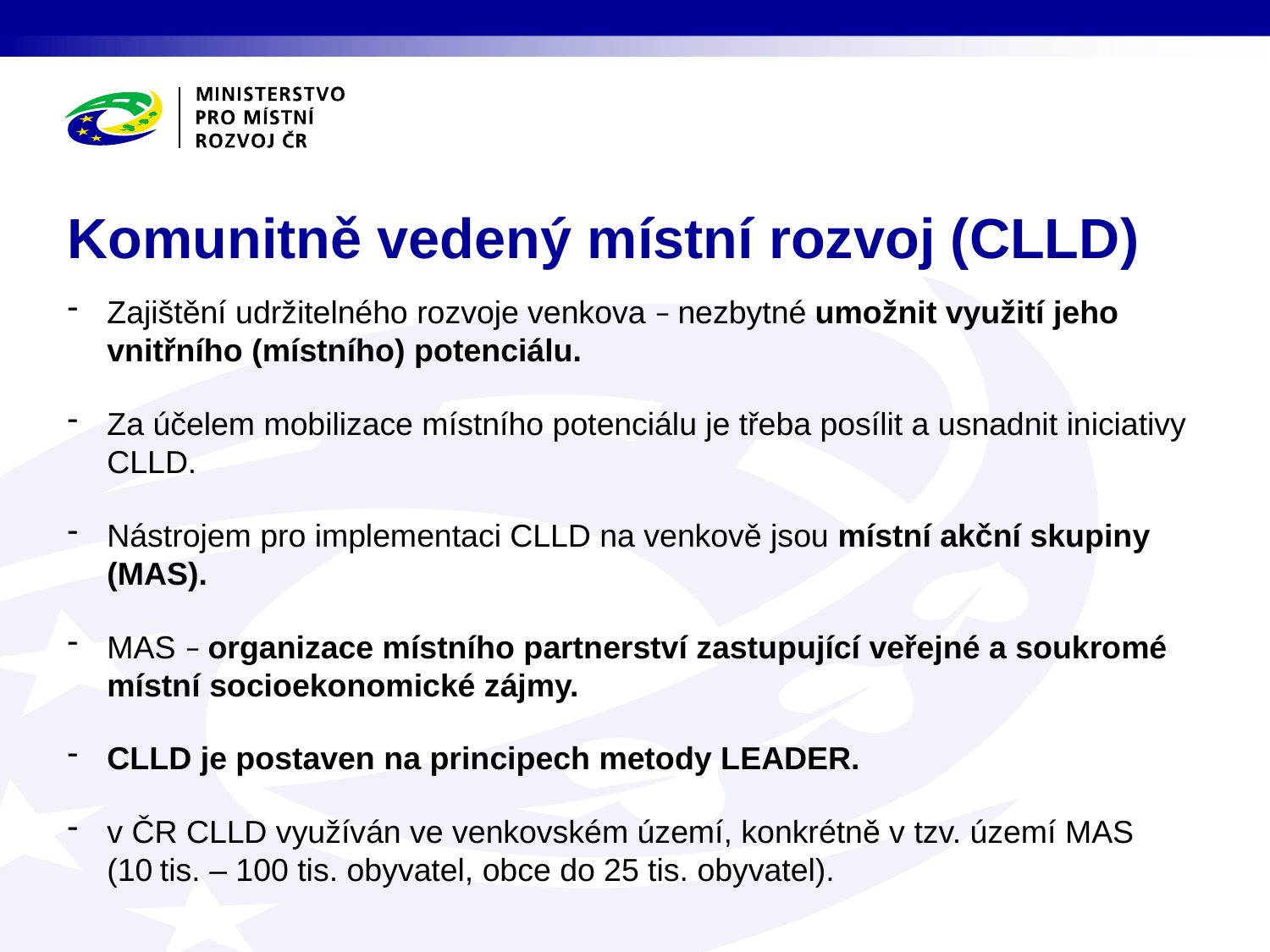

# Komunitně vedený místní rozvoj (CLLD)
Zajištění udržitelného rozvoje venkova – nezbytné umožnit využití jeho vnitřního (místního) potenciálu.
Za účelem mobilizace místního potenciálu je třeba posílit a usnadnit iniciativy CLLD.
Nástrojem pro implementaci CLLD na venkově jsou místní akční skupiny (MAS).
MAS – organizace místního partnerství zastupující veřejné a soukromé místní socioekonomické zájmy.
CLLD je postaven na principech metody LEADER.
v ČR CLLD využíván ve venkovském území, konkrétně v tzv. území MAS (10 tis. – 100 tis. obyvatel, obce do 25 tis. obyvatel).